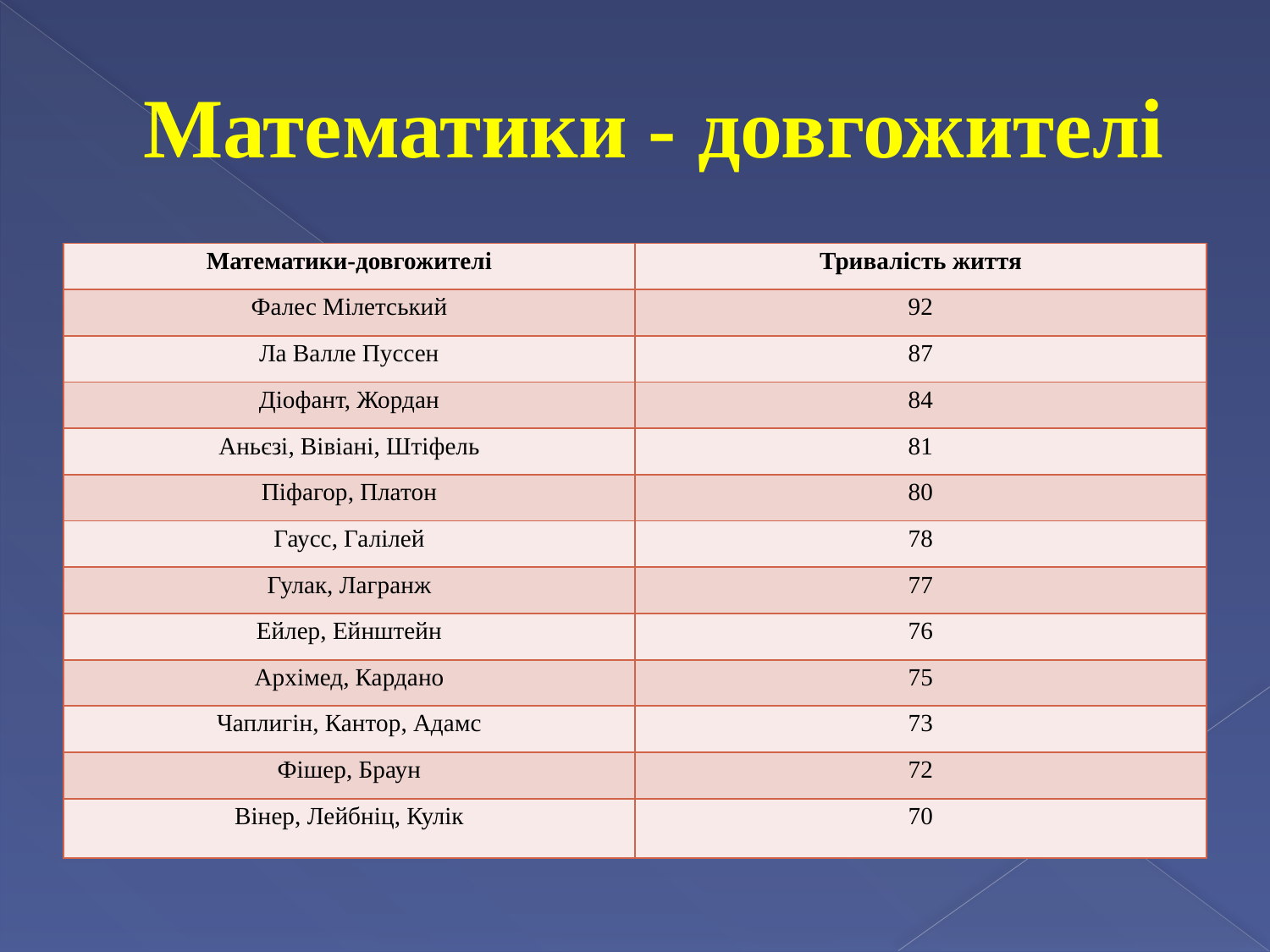

# Математики - довгожителі
| Математики-довгожителі | Тривалість життя |
| --- | --- |
| Фалес Мілетський | 92 |
| Ла Валле Пуссен | 87 |
| Діофант, Жордан | 84 |
| Аньєзі, Вівіані, Штіфель | 81 |
| Піфагор, Платон | 80 |
| Гаусс, Галілей | 78 |
| Гулак, Лагранж | 77 |
| Ейлер, Ейнштейн | 76 |
| Архімед, Кардано | 75 |
| Чаплигін, Кантор, Адамс | 73 |
| Фішер, Браун | 72 |
| Вінер, Лейбніц, Кулік | 70 |